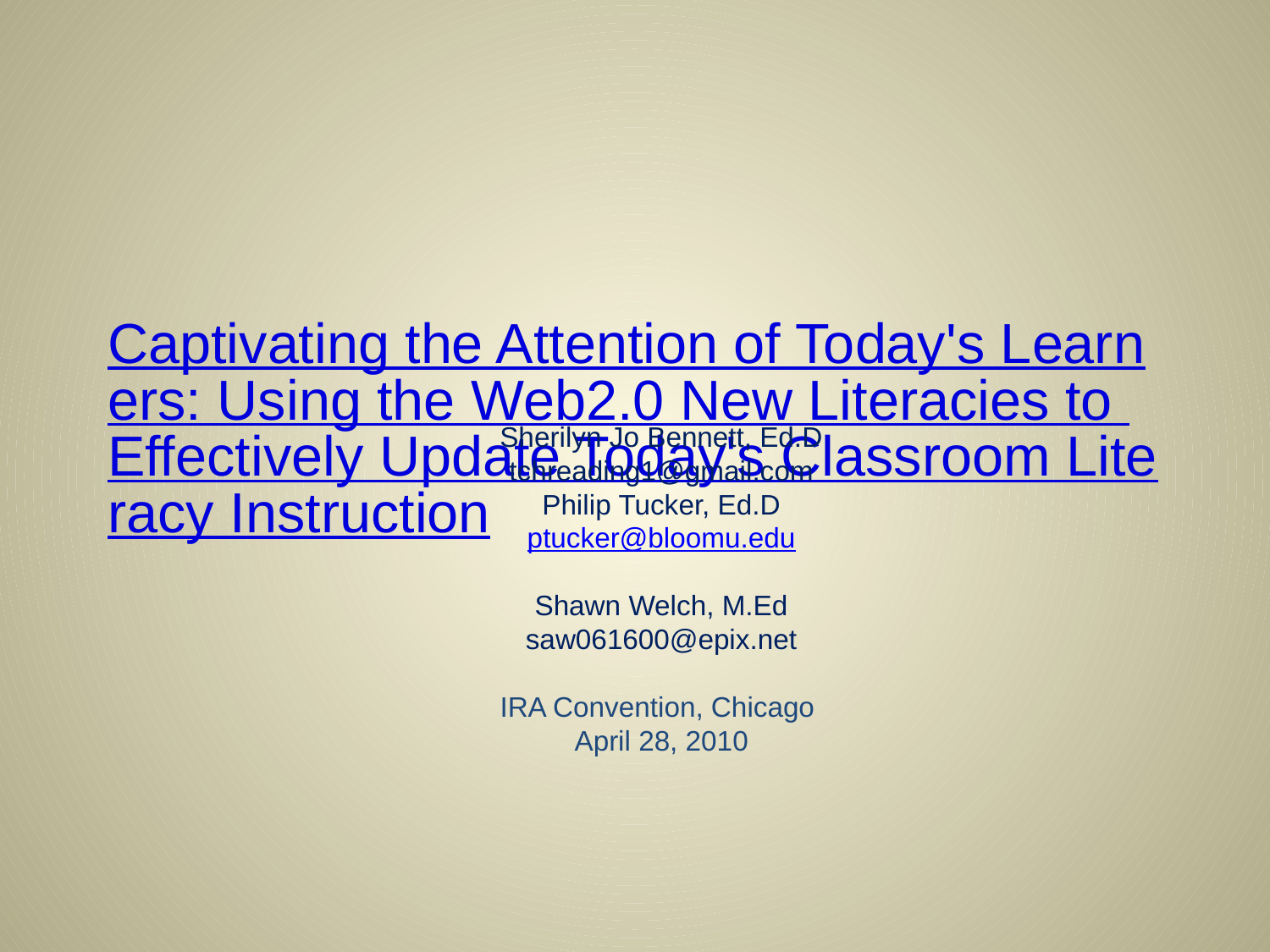

# Captivating the Attention of Today's Learners: Using the Web2.0 New Literacies to Effectively Update Today's Classroom Literacy Instruction
Sherilyn Jo Bennett, Ed.D
tchreading1@gmail.com
Philip Tucker, Ed.D
ptucker@bloomu.edu

Shawn Welch, M.Ed
saw061600@epix.net

IRA Convention, Chicago
April 28, 2010